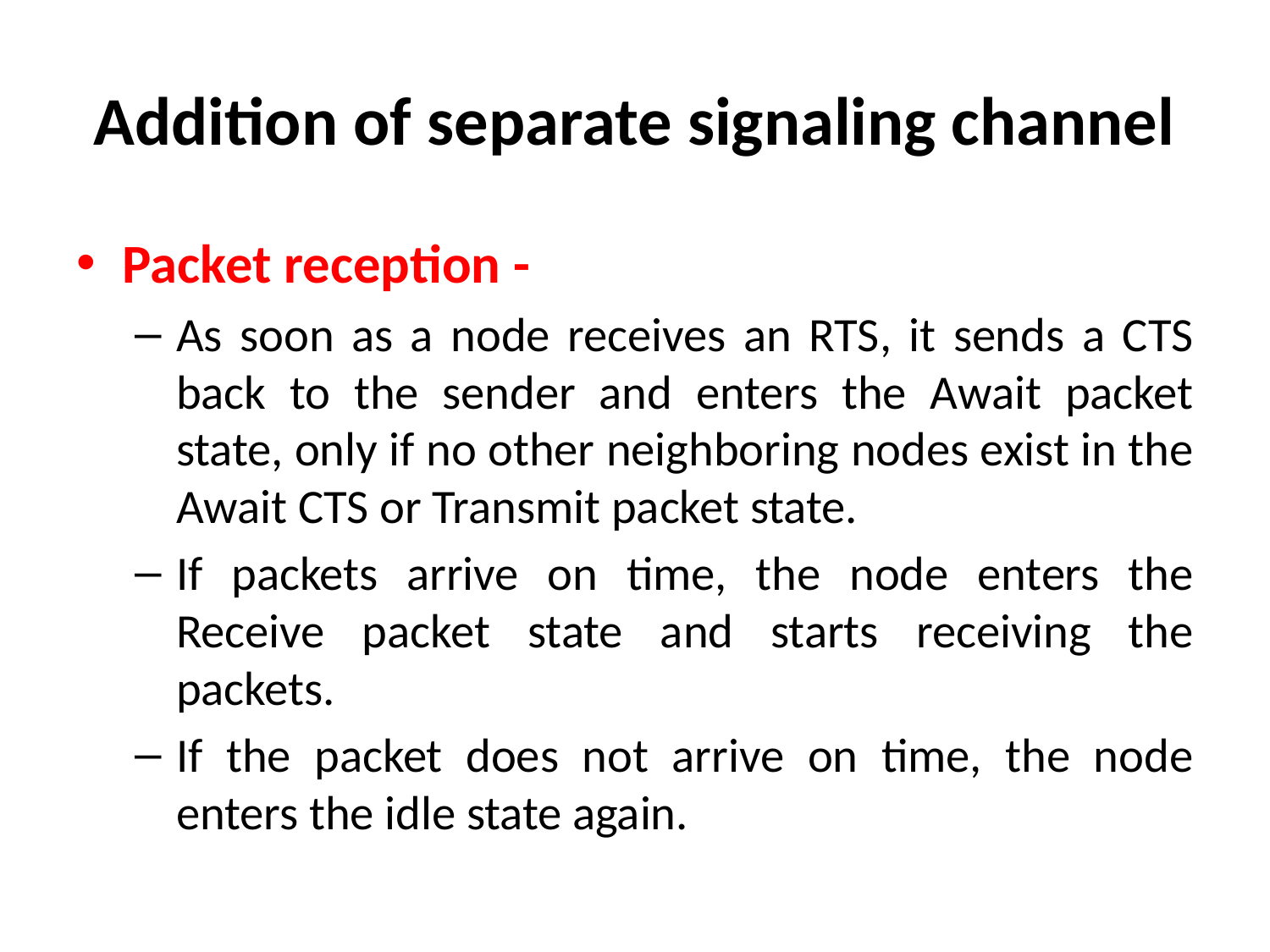

# Addition of separate signaling channel
Packet reception -
As soon as a node receives an RTS, it sends a CTS back to the sender and enters the Await packet state, only if no other neighboring nodes exist in the Await CTS or Transmit packet state.
If packets arrive on time, the node enters the Receive packet state and starts receiving the packets.
If the packet does not arrive on time, the node enters the idle state again.